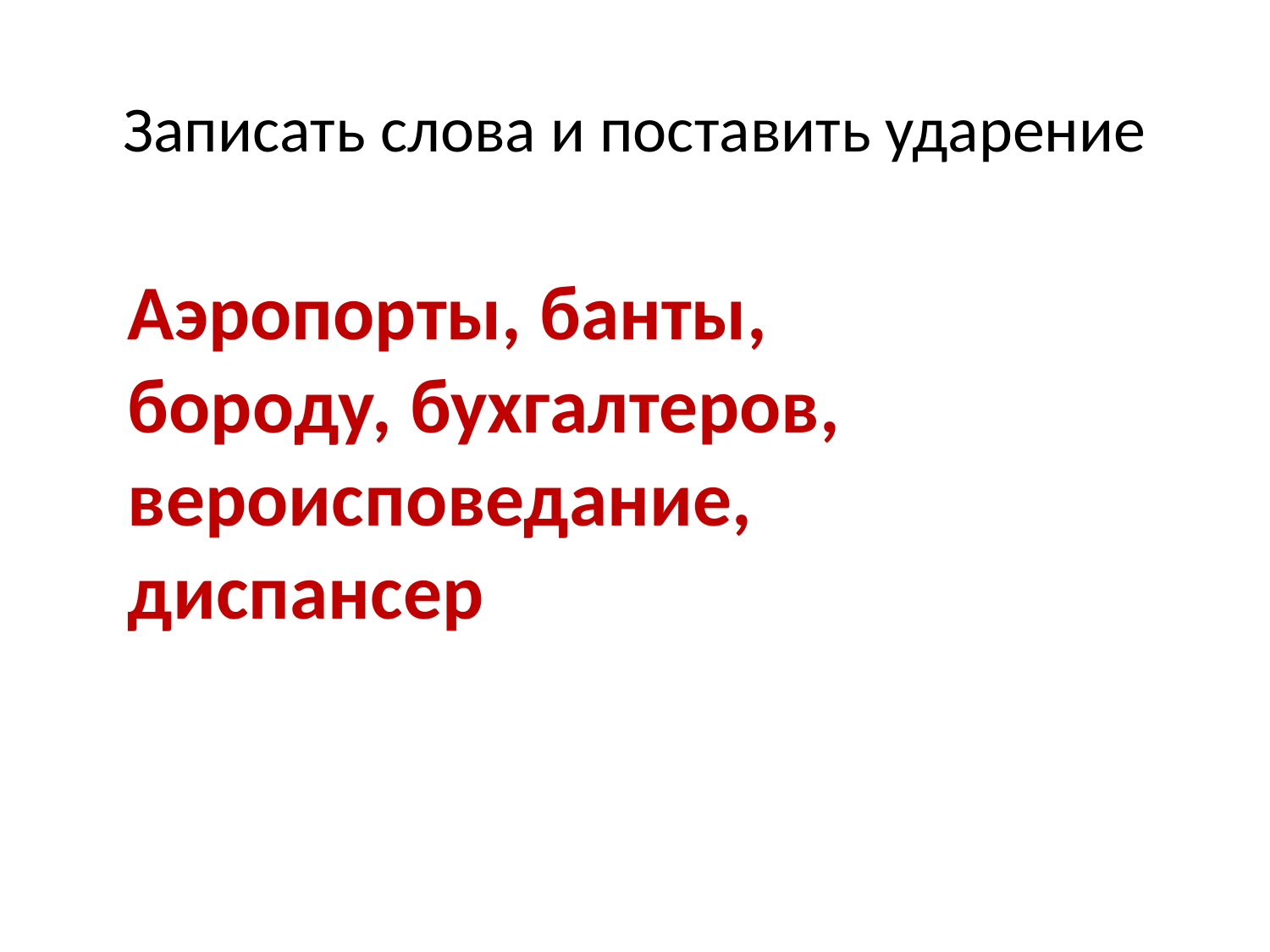

# Записать слова и поставить ударение
Аэропорты, банты, бороду, бухгалтеров, вероисповедание, диспансер